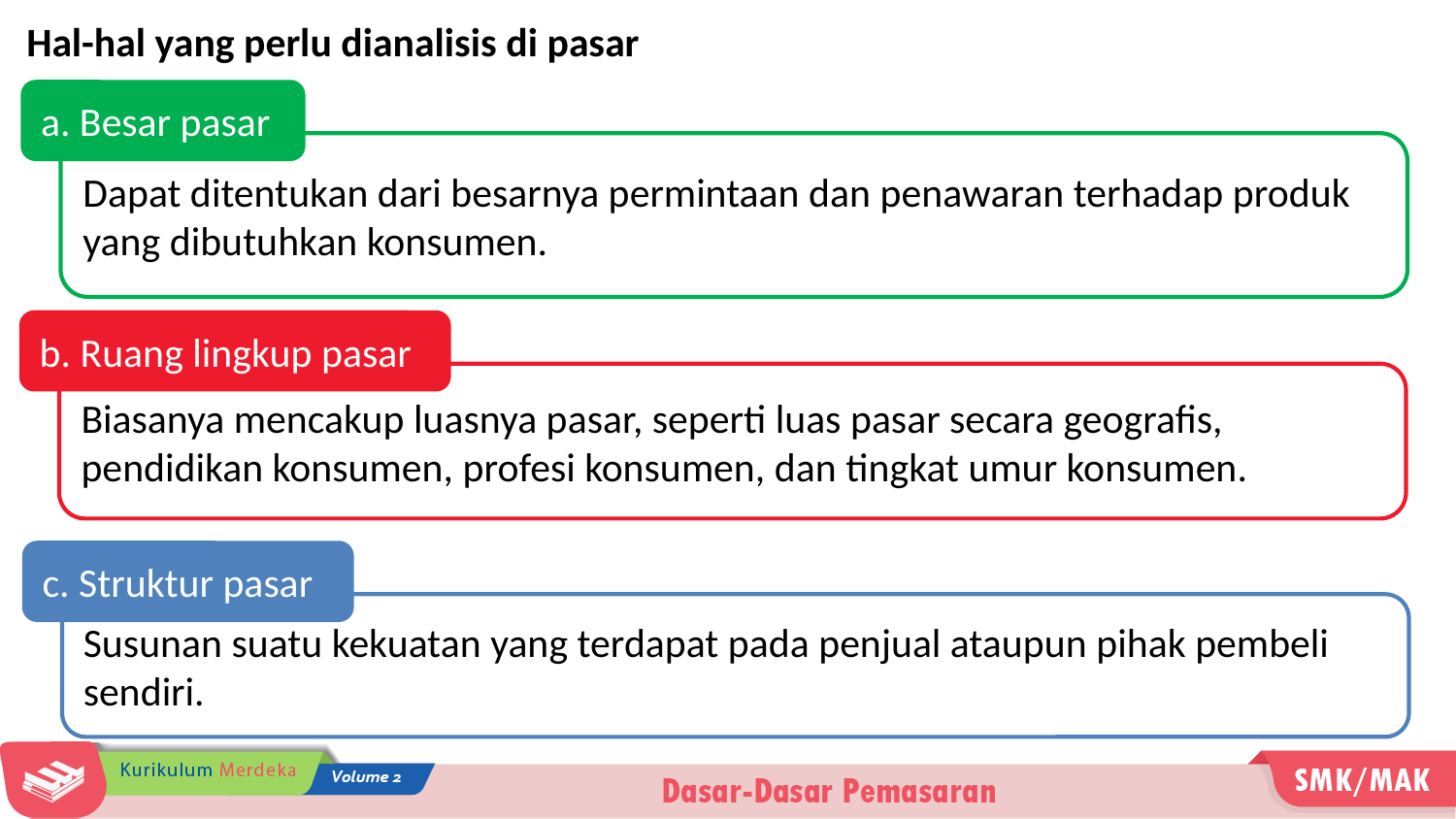

Hal-hal yang perlu dianalisis di pasar
a. Besar pasar
Dapat ditentukan dari besarnya permintaan dan penawaran terhadap produk yang dibutuhkan konsumen.
b. Ruang lingkup pasar
Biasanya mencakup luasnya pasar, seperti luas pasar secara geografis, pendidikan konsumen, profesi konsumen, dan tingkat umur konsumen.
c. Struktur pasar
Susunan suatu kekuatan yang terdapat pada penjual ataupun pihak pembeli sendiri.